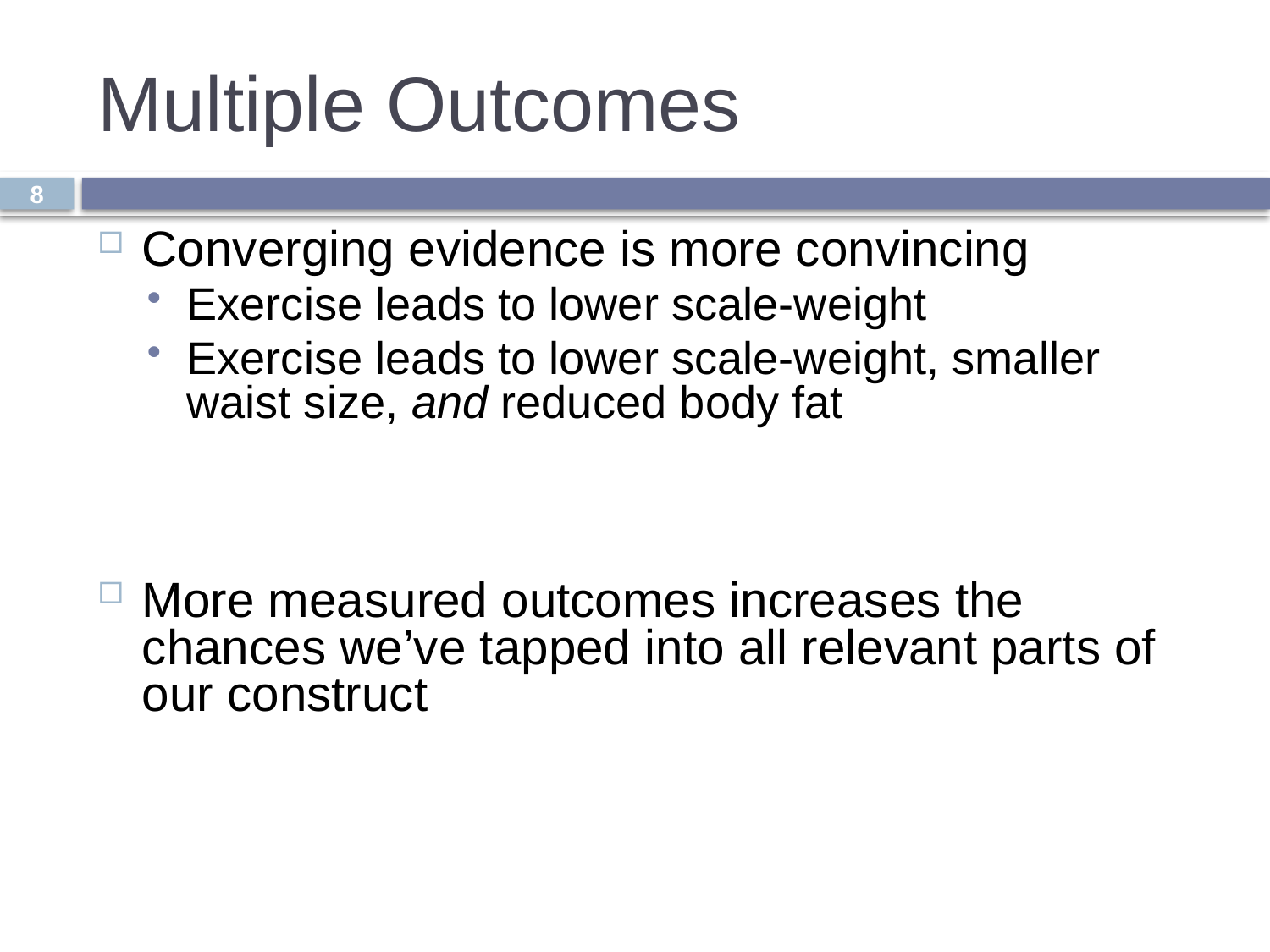

# Multiple Outcomes
8
Converging evidence is more convincing
Exercise leads to lower scale-weight
Exercise leads to lower scale-weight, smaller waist size, and reduced body fat

More measured outcomes increases the chances we’ve tapped into all relevant parts of our construct